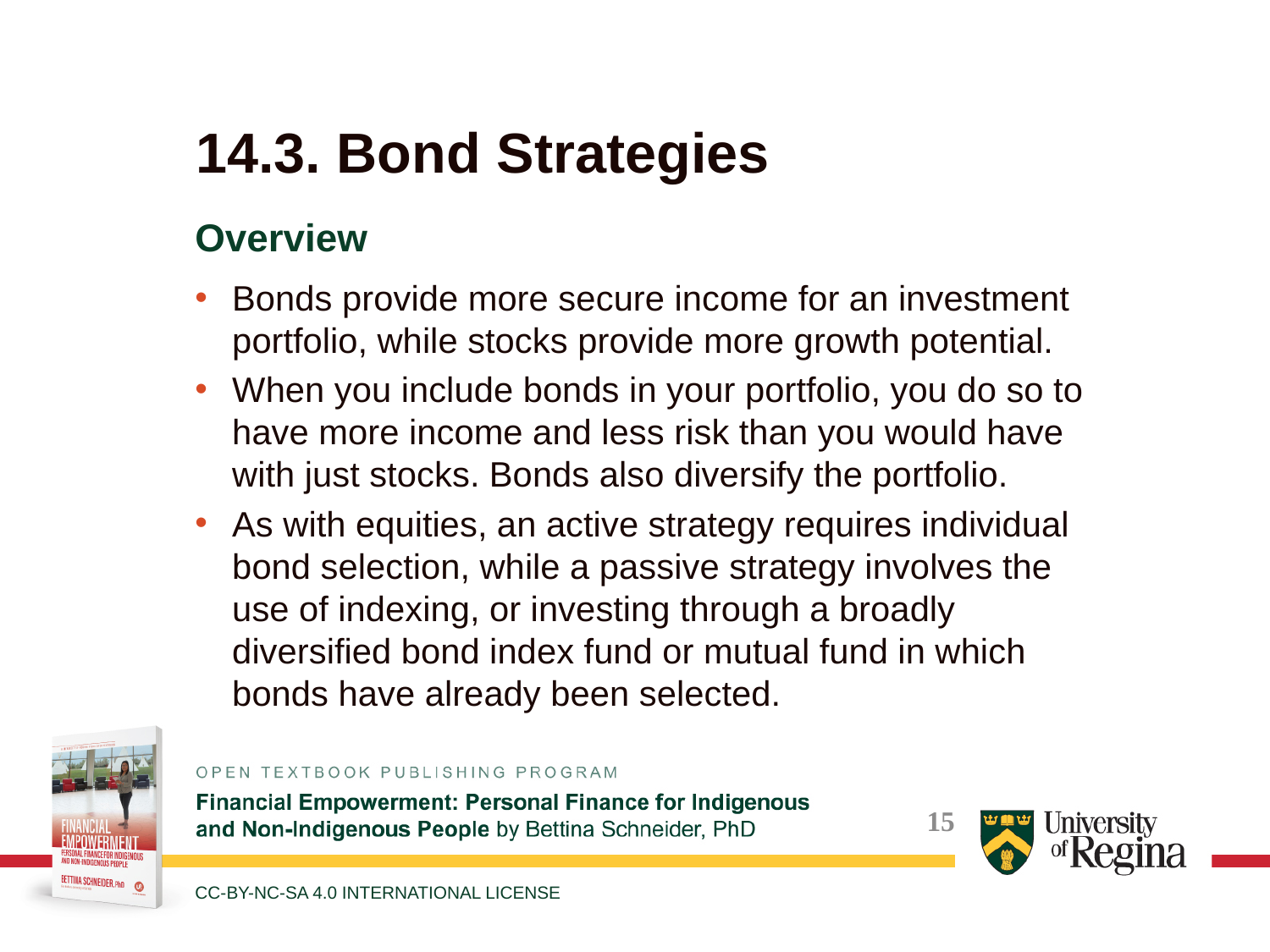

# 14.3. Bond Strategies
Overview
Bonds provide more secure income for an investment portfolio, while stocks provide more growth potential.
When you include bonds in your portfolio, you do so to have more income and less risk than you would have with just stocks. Bonds also diversify the portfolio.
As with equities, an active strategy requires individual bond selection, while a passive strategy involves the use of indexing, or investing through a broadly diversified bond index fund or mutual fund in which bonds have already been selected.
CC-BY-NC-SA 4.0 INTERNATIONAL LICENSE